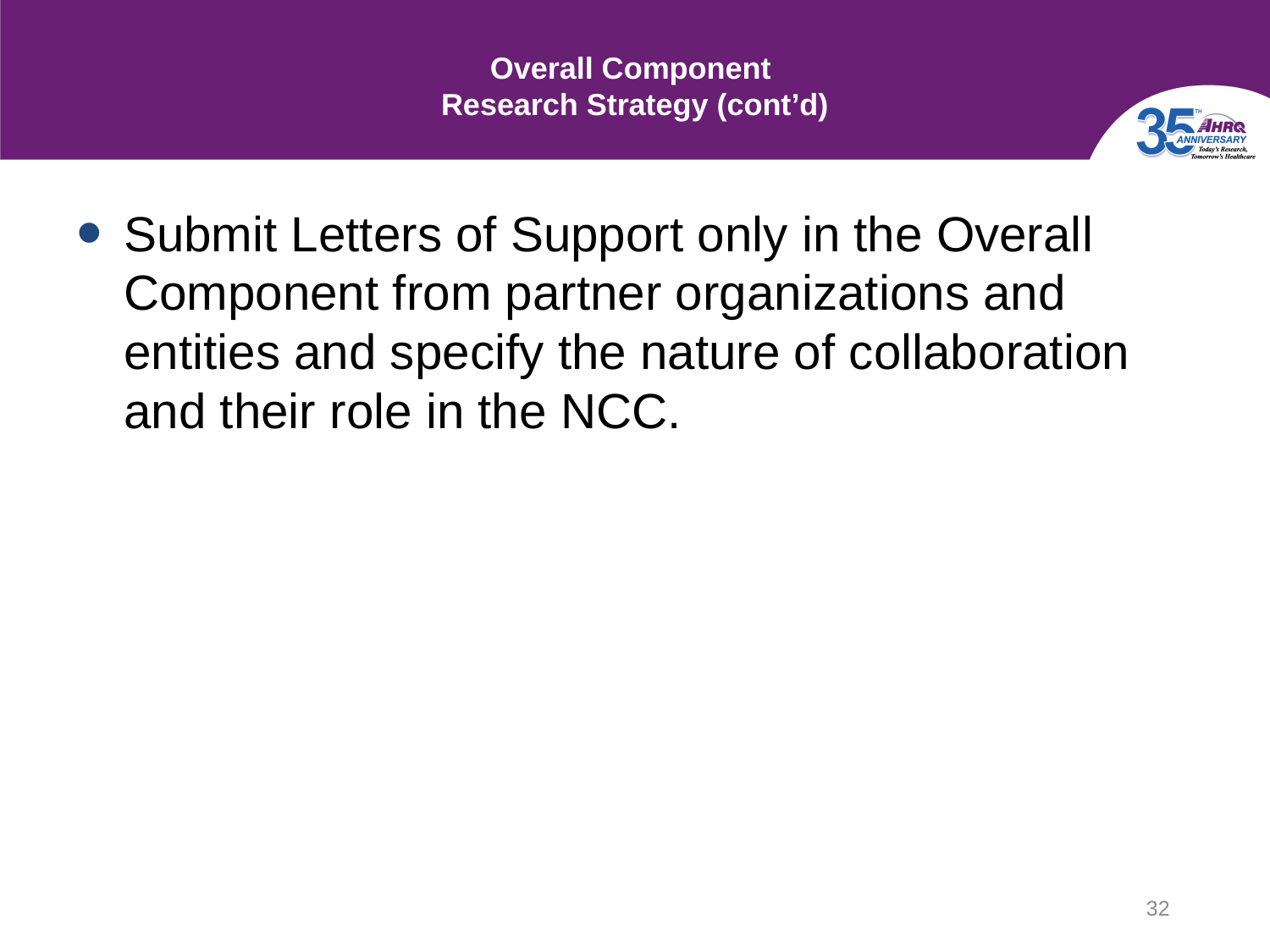

# Overall Component Research Strategy (cont’d)
Submit Letters of Support only in the Overall Component from partner organizations and entities and specify the nature of collaboration and their role in the NCC.
32